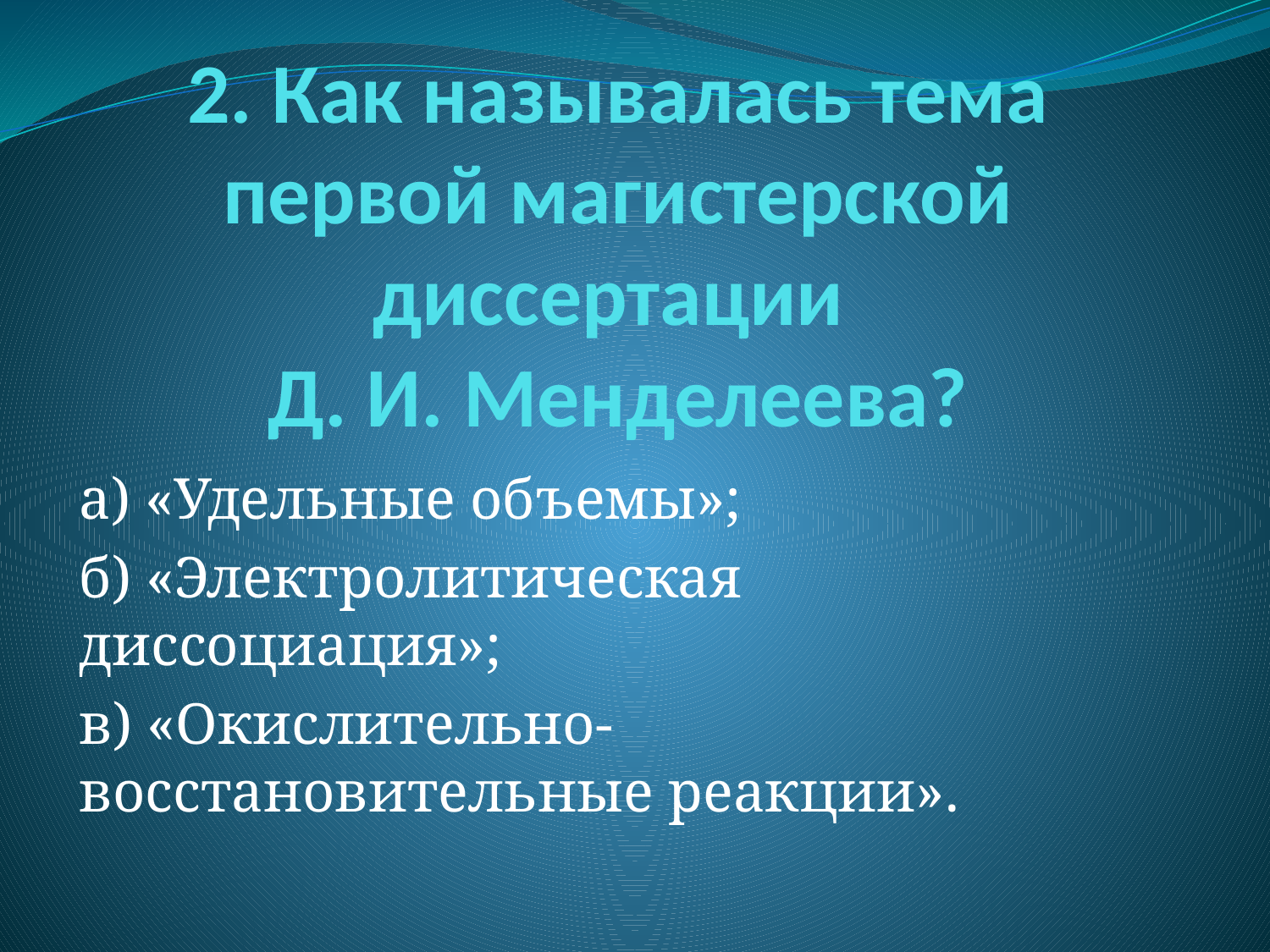

# 2. Как называлась тема первой магистерской диссертации Д. И. Менделеева?
а) «Удельные объемы»;
б) «Электролитическая диссоциация»;
в) «Окислительно-восстановительные реакции».